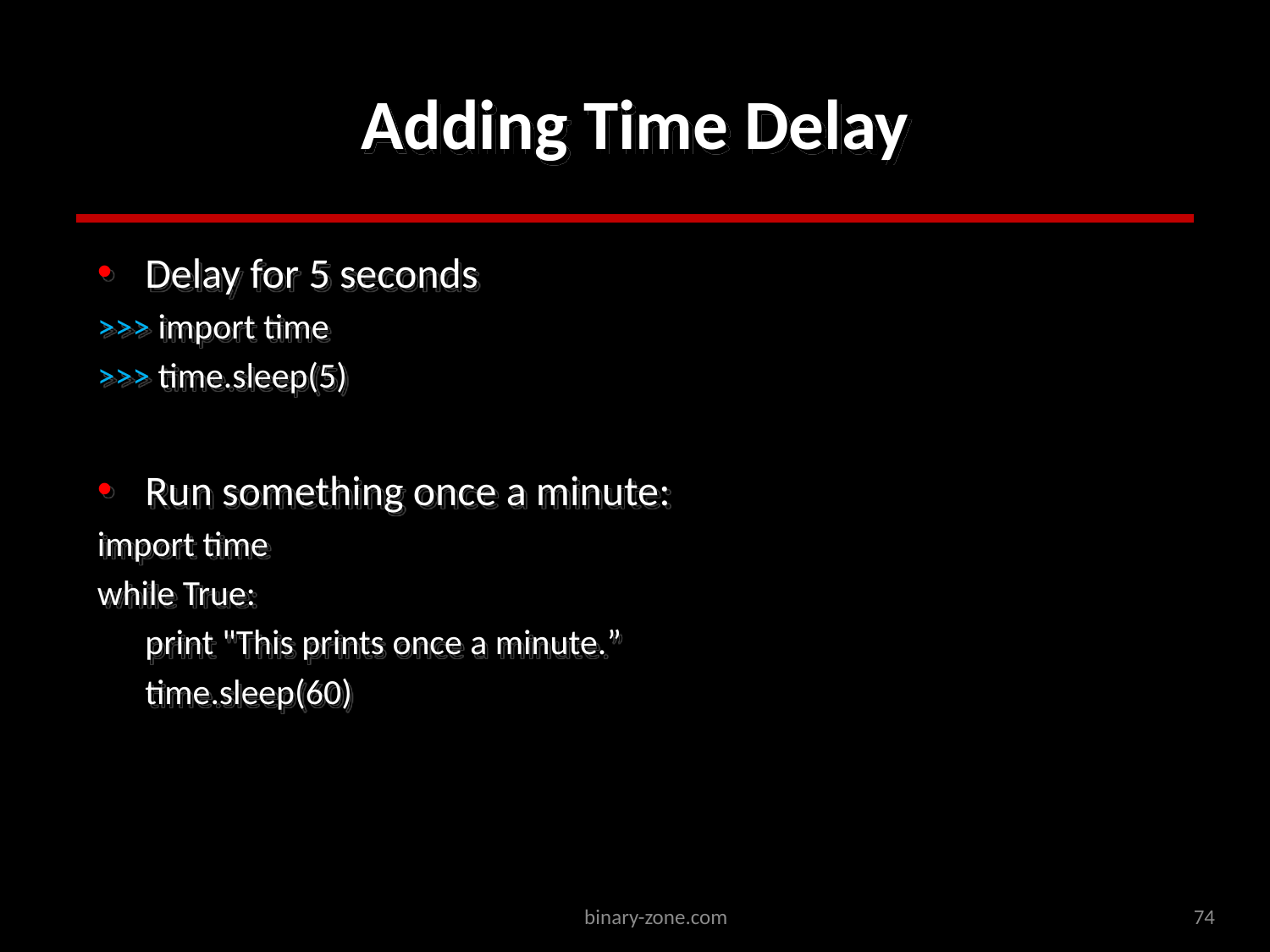

# Adding Time Delay
Delay for 5 seconds
>>> import time
>>> time.sleep(5)

Run something once a minute:
import time
while True:
	print "This prints once a minute.”
	time.sleep(60)
http://stackoverflow.com/questions/510348/how-can-i-make-a-time-delay-in-python